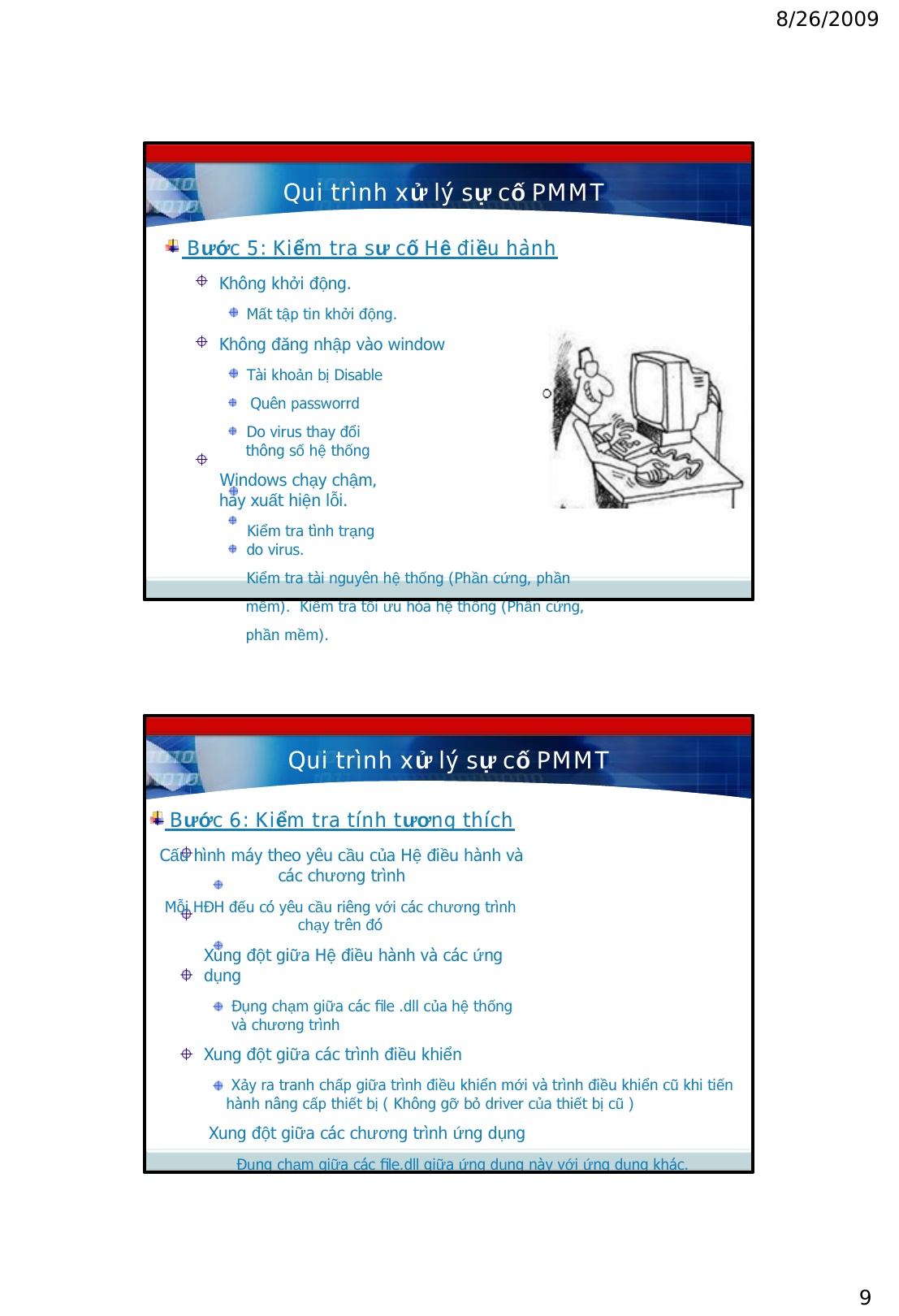

8/26/2009

Qui trình xử lý sự cố PMMT

 Bước 5: Kiểm tra sự cố Hệ điều hành
Không khởi động.
Mất tập tin khởi động.
Không đăng nhập vào window
Tài khoản bị Disable  Quên passworrd
Do virus thay đổi thông số hệ thống
Windows chạy chậm, hay xuất hiện lỗi.
Kiểm tra tình trạng do virus.
Kiểm tra tài nguyên hệ thống (Phần cứng, phần mềm).  Kiểm tra tối ưu hóa hệ thống (Phần cứng, phần mềm).

Qui trình xử lý sự cố PMMT

 Bước 6: Kiểm tra tính tương thích
Cấu hình máy theo yêu cầu của Hệ điều hành và các chương trình
Mỗi HĐH đếu có yêu cầu riêng với các chương trình chạy trên đó
Xung đột giữa Hệ điều hành và các ứng dụng
Đụng chạm giữa các file .dll của hệ thống và chương trình
Xung đột giữa các trình điều khiển
Xảy ra tranh chấp giữa trình điều khiển mới và trình điều khiển cũ khi tiến  hành nâng cấp thiết bị ( Không gỡ bỏ driver của thiết bị cũ )
Xung đột giữa các chương trình ứng dụng
Đụng chạm giữa các file.dll giữa ứng dụng này với ứng dụng khác.

9